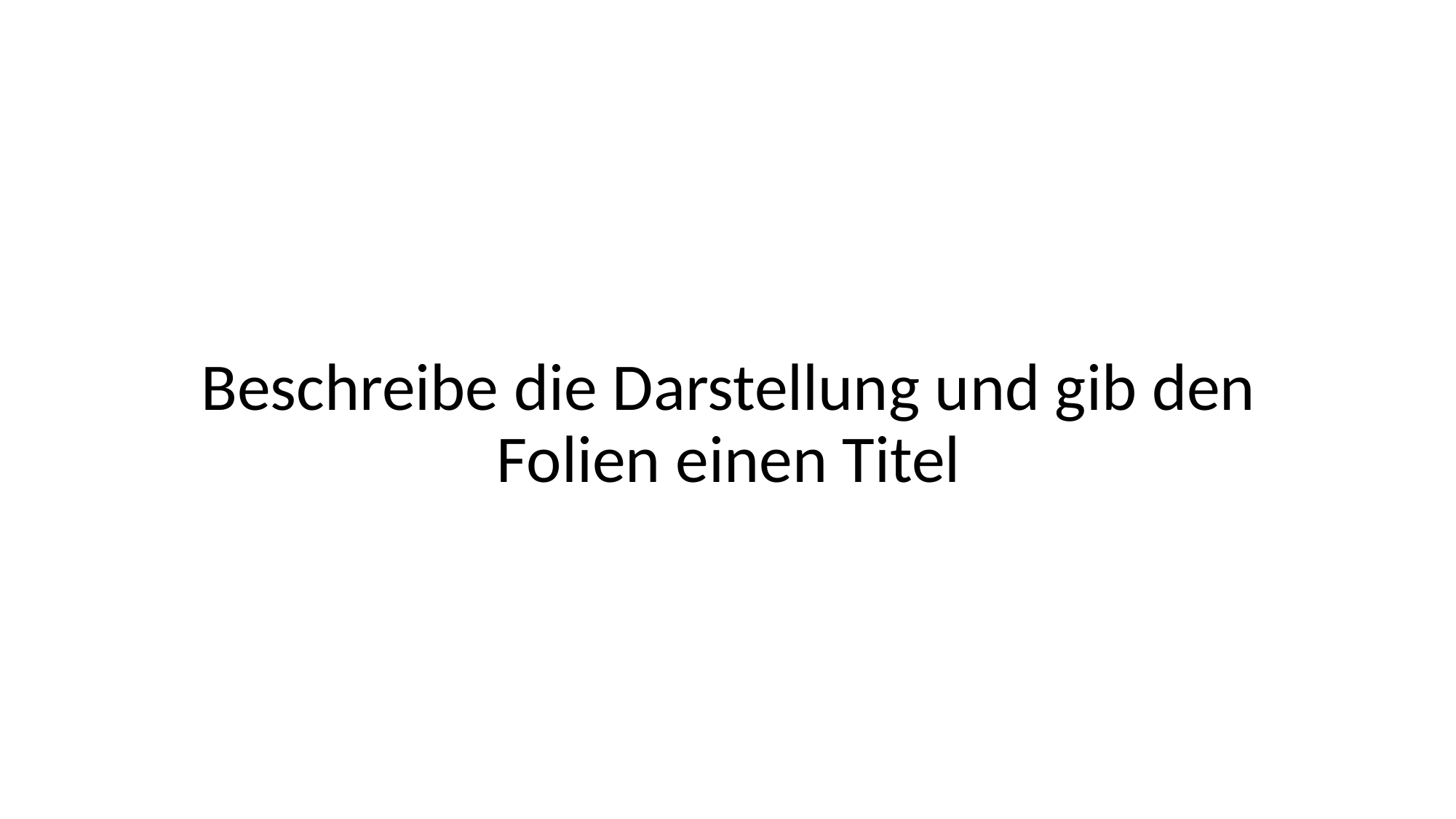

# Beschreibe die Darstellung und gib den Folien einen Titel